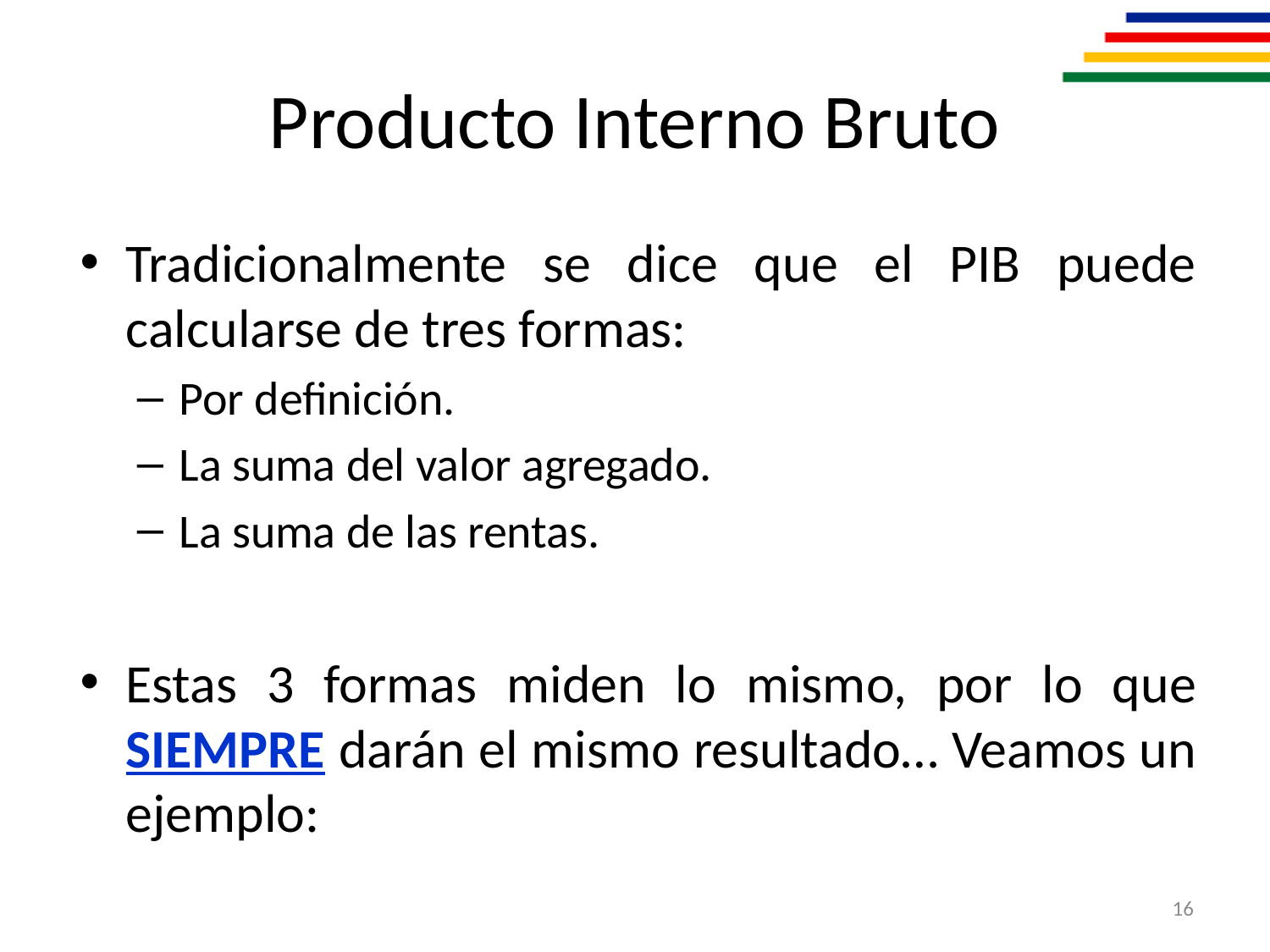

# Producto Interno Bruto
Tradicionalmente se dice que el PIB puede calcularse de tres formas:
Por definición.
La suma del valor agregado.
La suma de las rentas.

Estas 3 formas miden lo mismo, por lo que SIEMPRE darán el mismo resultado… Veamos un ejemplo:
16